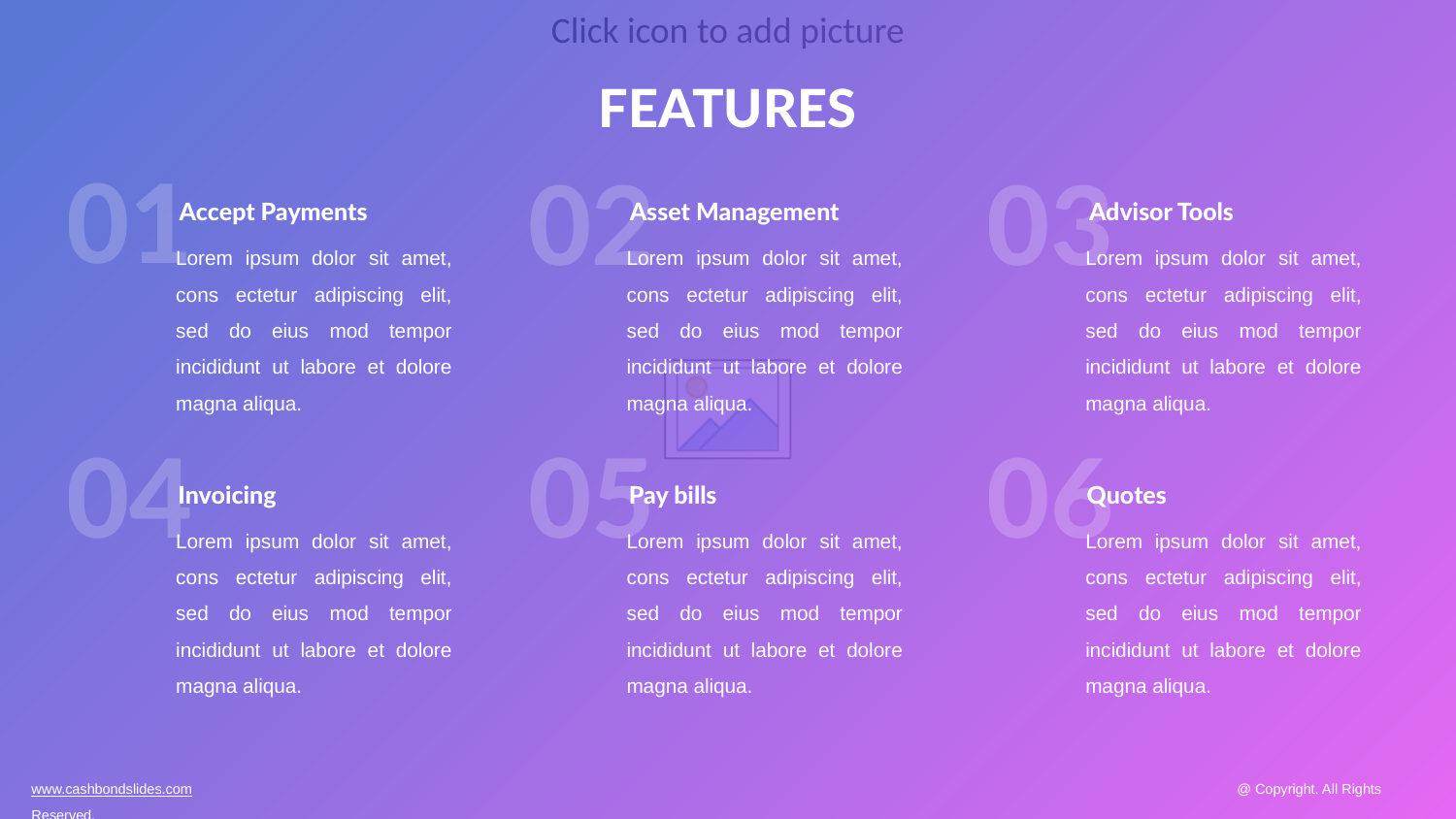

FEATURES
01
02
03
04
05
06
Accept Payments
Lorem ipsum dolor sit amet, cons ectetur adipiscing elit, sed do eius mod tempor incididunt ut labore et dolore magna aliqua.
Invoicing
Lorem ipsum dolor sit amet, cons ectetur adipiscing elit, sed do eius mod tempor incididunt ut labore et dolore magna aliqua.
Asset Management
Lorem ipsum dolor sit amet, cons ectetur adipiscing elit, sed do eius mod tempor incididunt ut labore et dolore magna aliqua.
Pay bills
Lorem ipsum dolor sit amet, cons ectetur adipiscing elit, sed do eius mod tempor incididunt ut labore et dolore magna aliqua.
Advisor Tools
Lorem ipsum dolor sit amet, cons ectetur adipiscing elit, sed do eius mod tempor incididunt ut labore et dolore magna aliqua.
Quotes
Lorem ipsum dolor sit amet, cons ectetur adipiscing elit, sed do eius mod tempor incididunt ut labore et dolore magna aliqua.
www.cashbondslides.com	                                                                                                			                                                @ Copyright. All Rights Reserved.